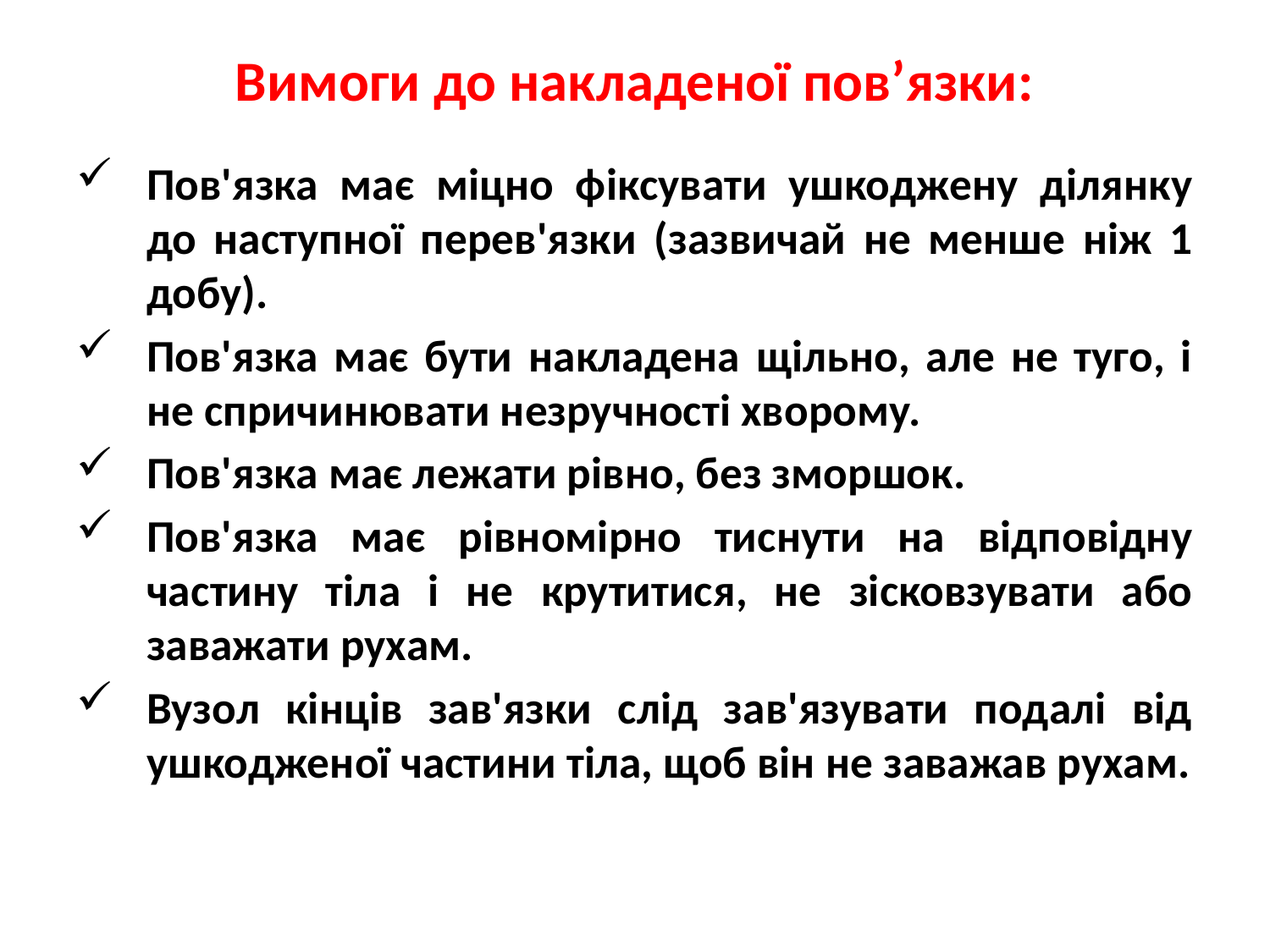

Вимоги до накладеної пов’язки:
Пов'язка має міцно фіксувати ушкоджену ділянку до наступної перев'язки (зазвичай не менше ніж 1 добу).
Пов'язка має бути накладена щільно, але не туго, і не спричинювати незручності хворому.
Пов'язка має лежати рівно, без зморшок.
Пов'язка має рівномірно тиснути на відповідну частину тіла і не крутитися, не зісковзувати або заважати рухам.
Вузол кінців зав'язки слід зав'язувати подалі від ушкодженої частини тіла, щоб він не заважав рухам.